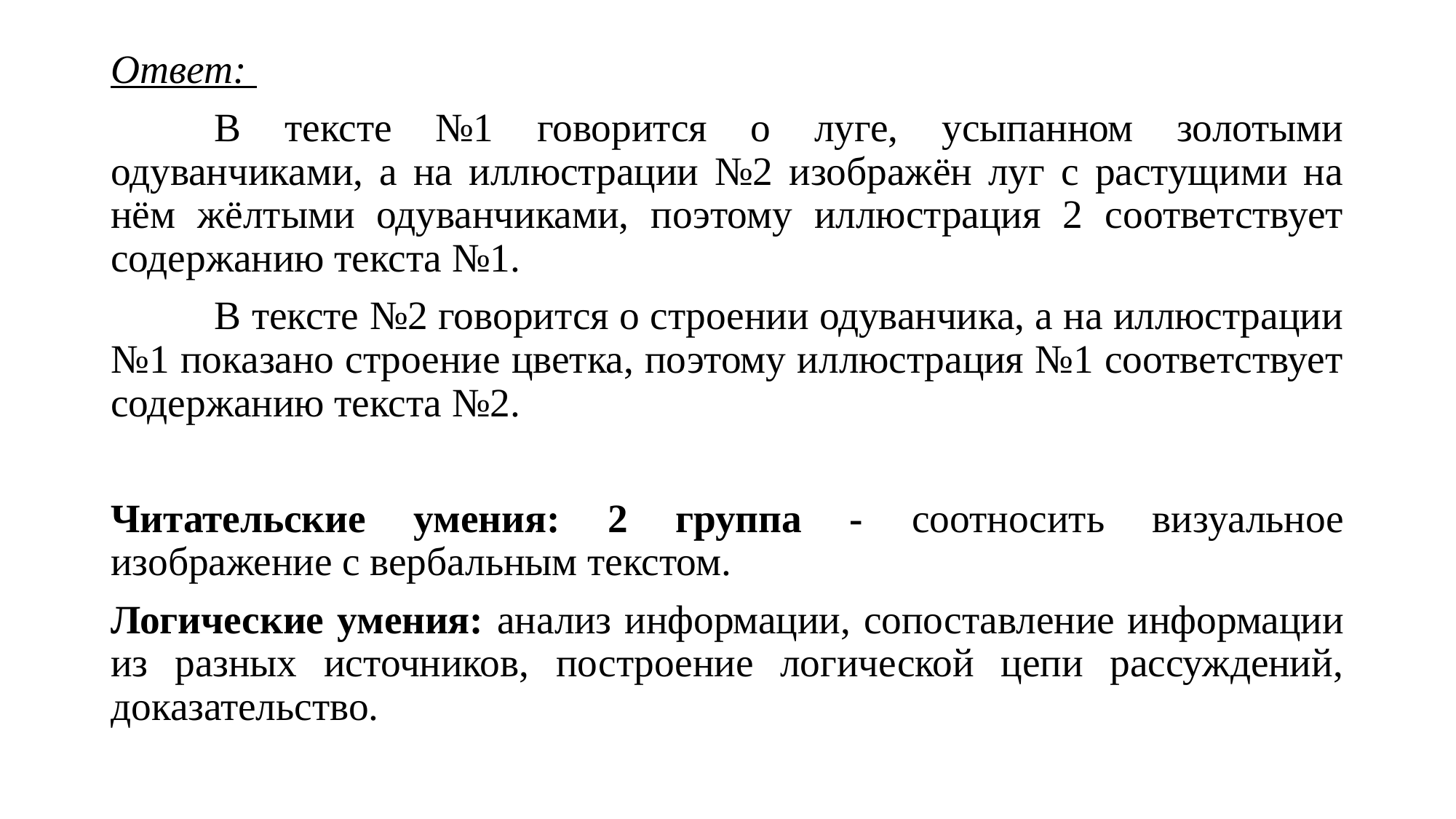

#
Ответ:
	В тексте №1 говорится о луге, усыпанном золотыми одуванчиками, а на иллюстрации №2 изображён луг с растущими на нём жёлтыми одуванчиками, поэтому иллюстрация 2 соответствует содержанию текста №1.
	В тексте №2 говорится о строении одуванчика, а на иллюстрации №1 показано строение цветка, поэтому иллюстрация №1 соответствует содержанию текста №2.

Читательские умения: 2 группа - соотносить визуальное изображение с вербальным текстом.
Логические умения: анализ информации, сопоставление информации из разных источников, построение логической цепи рассуждений, доказательство.